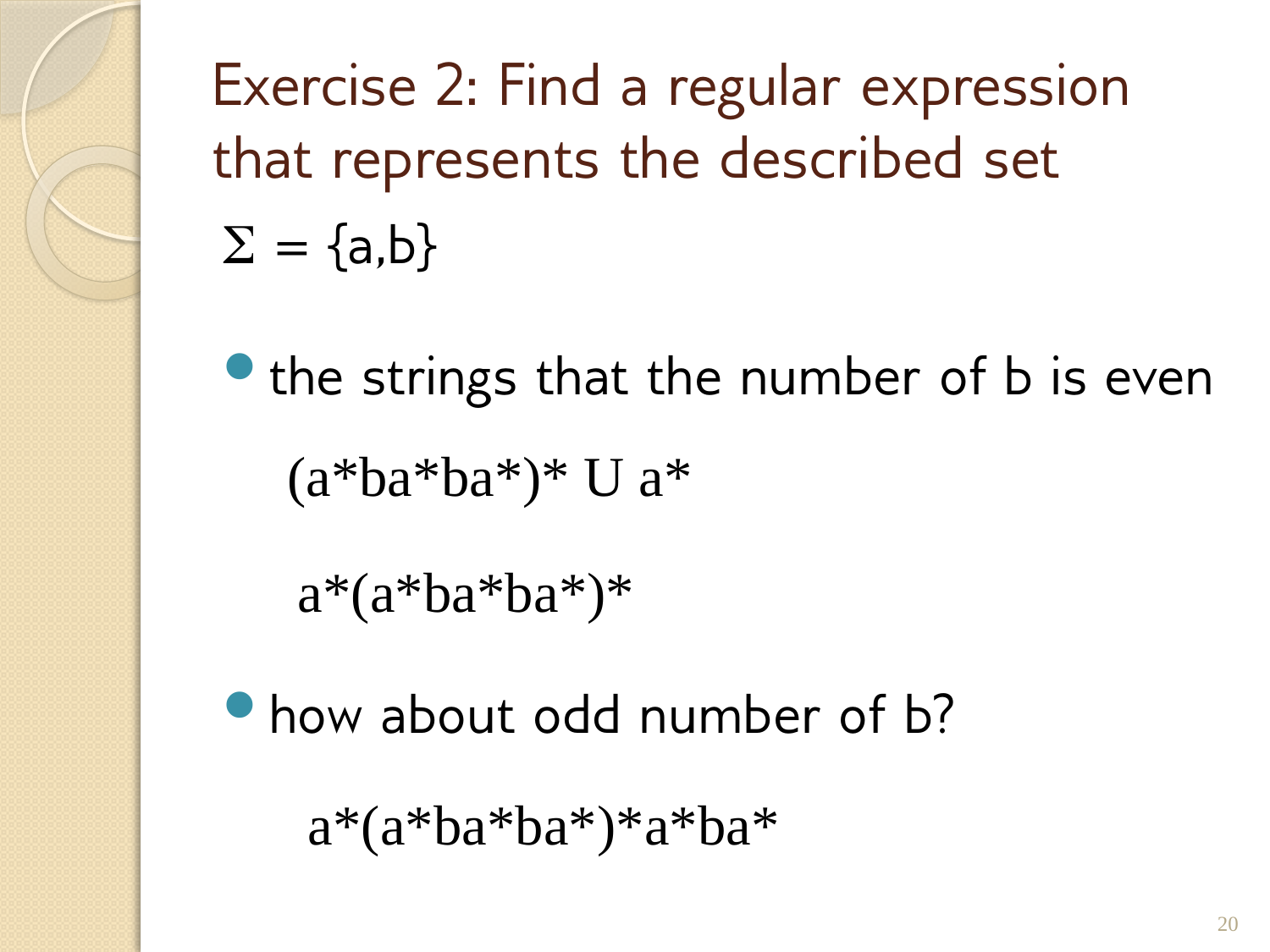

# Exercise 2: Find a regular expression that represents the described set
Σ = {a,b}

the strings that the number of b is even

how about odd number of b?
(a*ba*ba*)* U a*
a*(a*ba*ba*)*
a*(a*ba*ba*)*a*ba*
20